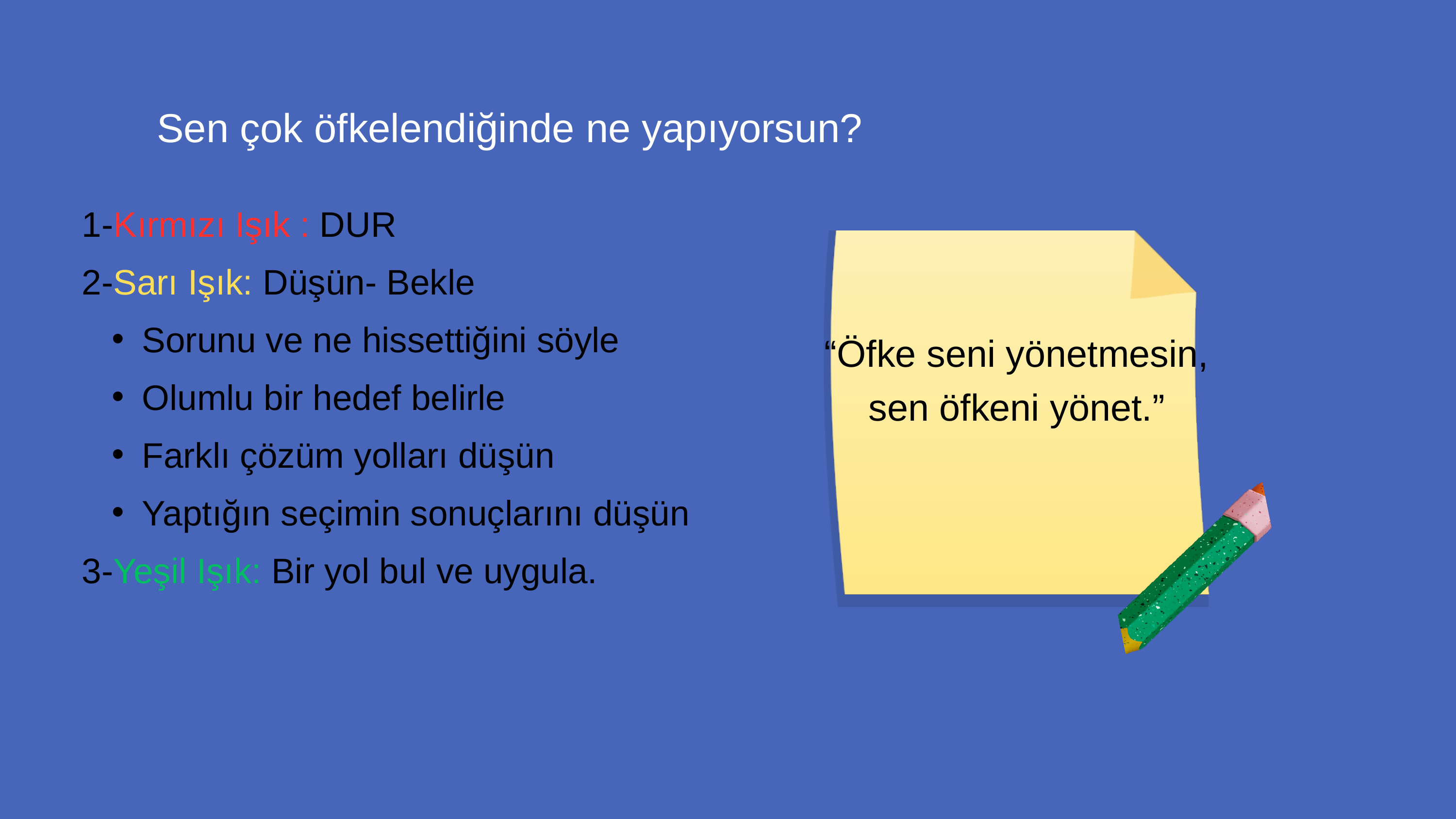

Sen çok öfkelendiğinde ne yapıyorsun?

1-Kırmızı Işık : DUR
2-Sarı Işık: Düşün- Bekle
Sorunu ve ne hissettiğini söyle
Olumlu bir hedef belirle
Farklı çözüm yolları düşün
Yaptığın seçimin sonuçlarını düşün
3-Yeşil Işık: Bir yol bul ve uygula.

“Öfke seni yönetmesin, sen öfkeni yönet.”